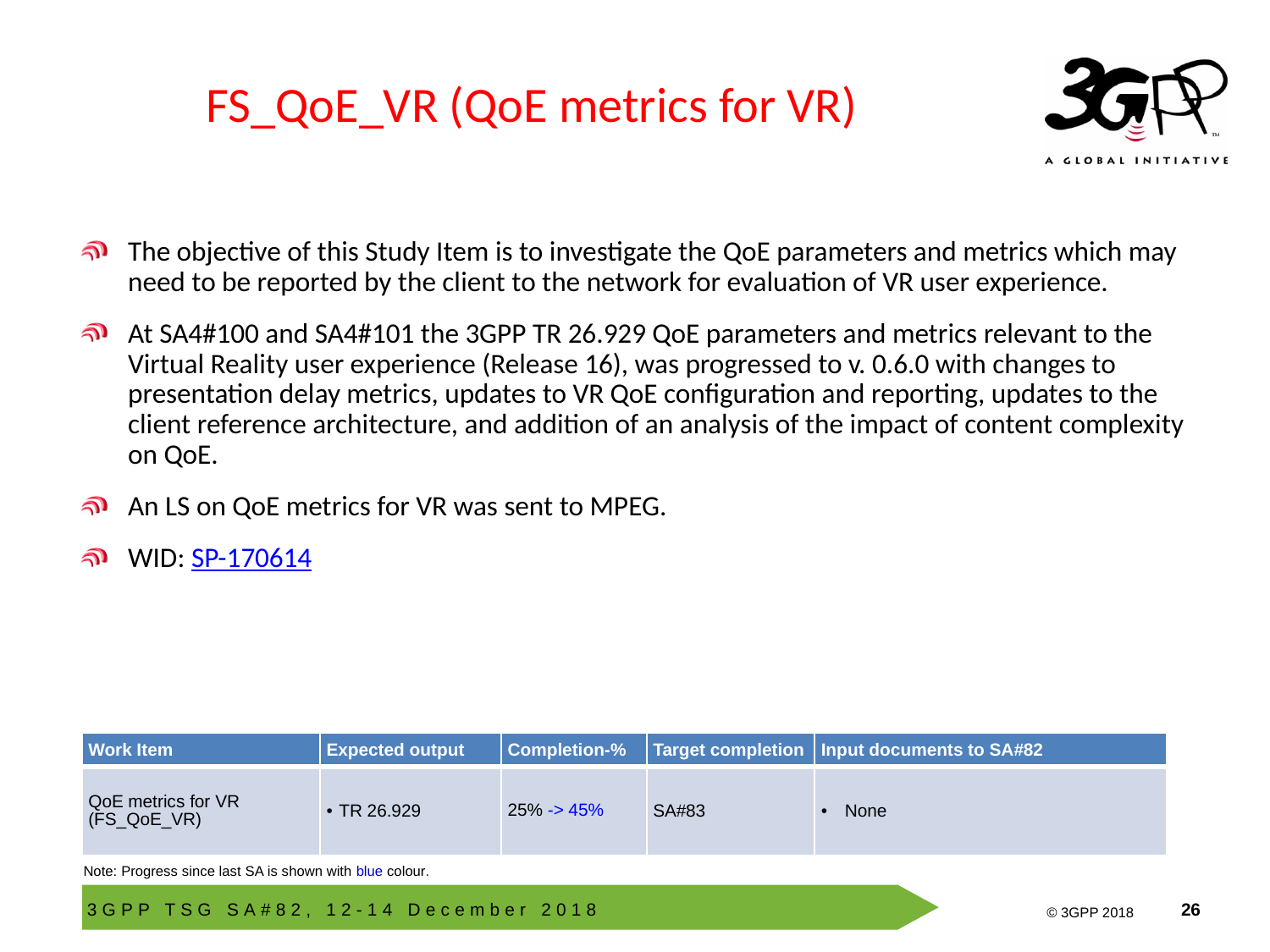

# FS_QoE_VR (QoE metrics for VR)
The objective of this Study Item is to investigate the QoE parameters and metrics which may need to be reported by the client to the network for evaluation of VR user experience.
At SA4#100 and SA4#101 the 3GPP TR 26.929 QoE parameters and metrics relevant to the Virtual Reality user experience (Release 16), was progressed to v. 0.6.0 with changes to presentation delay metrics, updates to VR QoE configuration and reporting, updates to the  client reference architecture, and addition of an analysis of the impact of content complexity on QoE.
An LS on QoE metrics for VR was sent to MPEG.
WID: SP-170614
| Work Item | Expected output | Completion-% | Target completion | Input documents to SA#82 |
| --- | --- | --- | --- | --- |
| QoE metrics for VR (FS\_QoE\_VR) | TR 26.929 | 25% -> 45% | SA#83 | None |
Note: Progress since last SA is shown with blue colour.